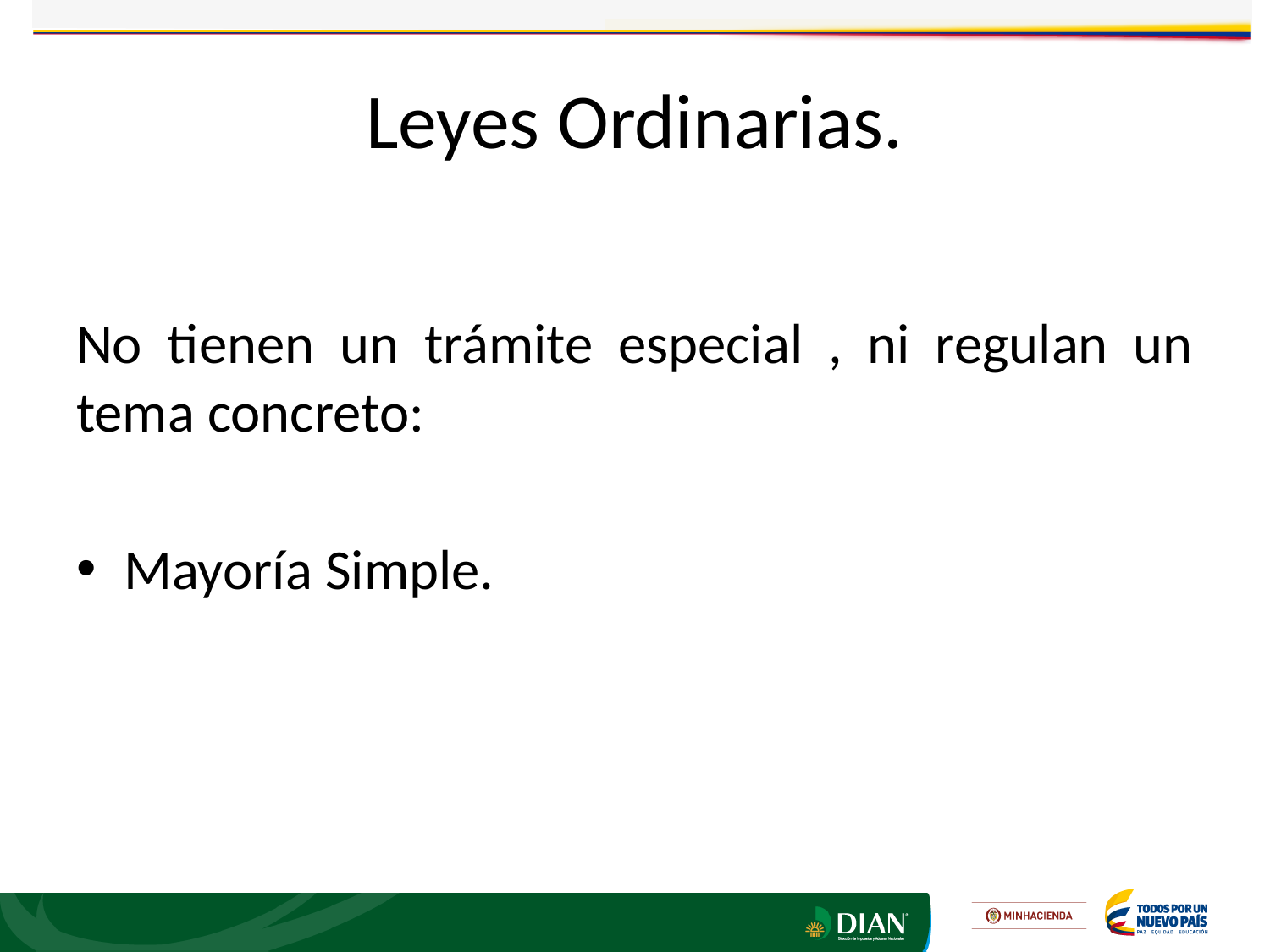

# Leyes Ordinarias.

No tienen un trámite especial , ni regulan un tema concreto:

Mayoría Simple.